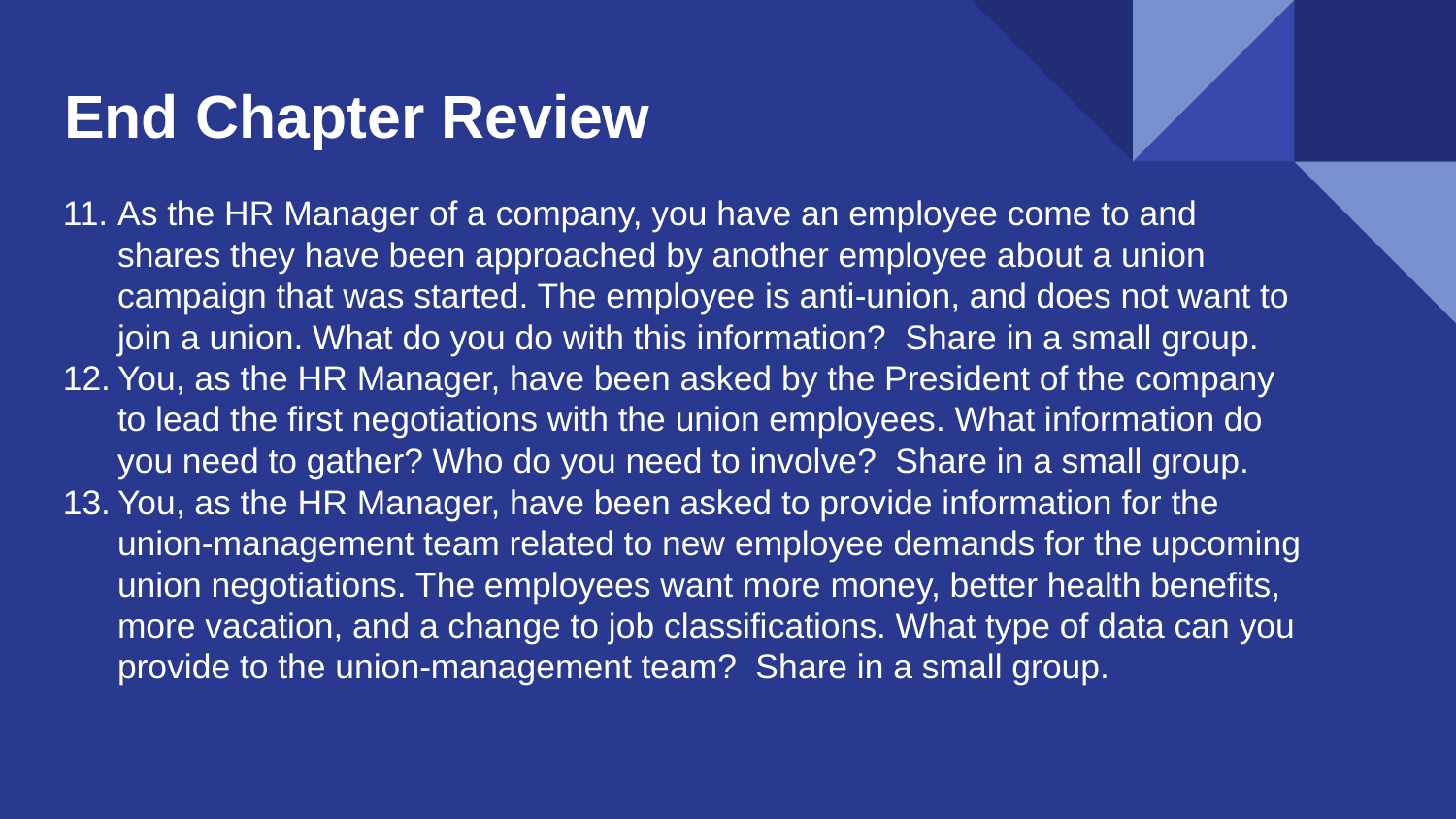

# End Chapter Review
As the HR Manager of a company, you have an employee come to and shares they have been approached by another employee about a union campaign that was started. The employee is anti-union, and does not want to join a union. What do you do with this information?  Share in a small group.
You, as the HR Manager, have been asked by the President of the company to lead the first negotiations with the union employees. What information do you need to gather? Who do you need to involve?  Share in a small group.
You, as the HR Manager, have been asked to provide information for the union-management team related to new employee demands for the upcoming union negotiations. The employees want more money, better health benefits, more vacation, and a change to job classifications. What type of data can you provide to the union-management team?  Share in a small group.